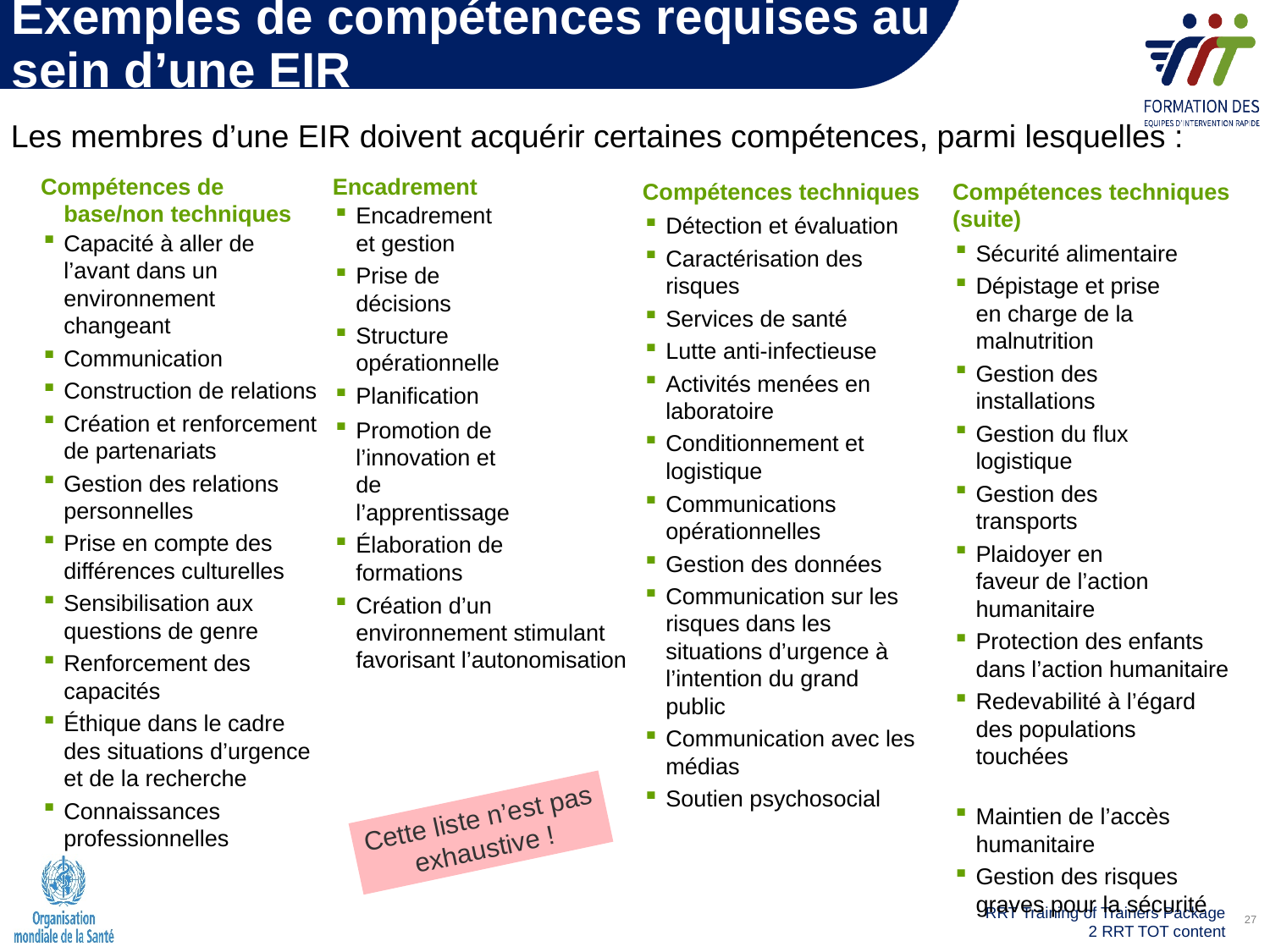

Exemples de compétences requises au sein d’une EIR
Les membres d’une EIR doivent acquérir certaines compétences, parmi lesquelles :
Compétences de base/non techniques
Capacité à aller de l’avant dans un environnement changeant
Communication
Construction de relations
Création et renforcement de partenariats
Gestion des relations personnelles
Prise en compte des différences culturelles
Sensibilisation aux questions de genre
Renforcement des capacités
Éthique dans le cadre des situations d’urgence et de la recherche
Connaissances professionnelles
Encadrement
Encadrement et gestion
Prise de décisions
Structure opérationnelle
Planification
Promotion de l’innovation et de l’apprentissage
Élaboration de formations
Création d’un environnement stimulant favorisant l’autonomisation

Compétences techniques
Détection et évaluation
Caractérisation des risques
Services de santé
Lutte anti-infectieuse
Activités menées en laboratoire
Conditionnement et logistique
Communications opérationnelles
Gestion des données
Communication sur les risques dans les situations d’urgence à l’intention du grand public
Communication avec les médias
Soutien psychosocial
Compétences techniques (suite)
Sécurité alimentaire
Dépistage et prise en charge de la malnutrition
Gestion des installations
Gestion du flux logistique
Gestion des transports
Plaidoyer en faveur de l’action humanitaire
Protection des enfants dans l’action humanitaire
Redevabilité à l’égard des populations touchées

Maintien de l’accès humanitaire
Gestion des risques graves pour la sécurité
Cette liste n’est pas exhaustive !